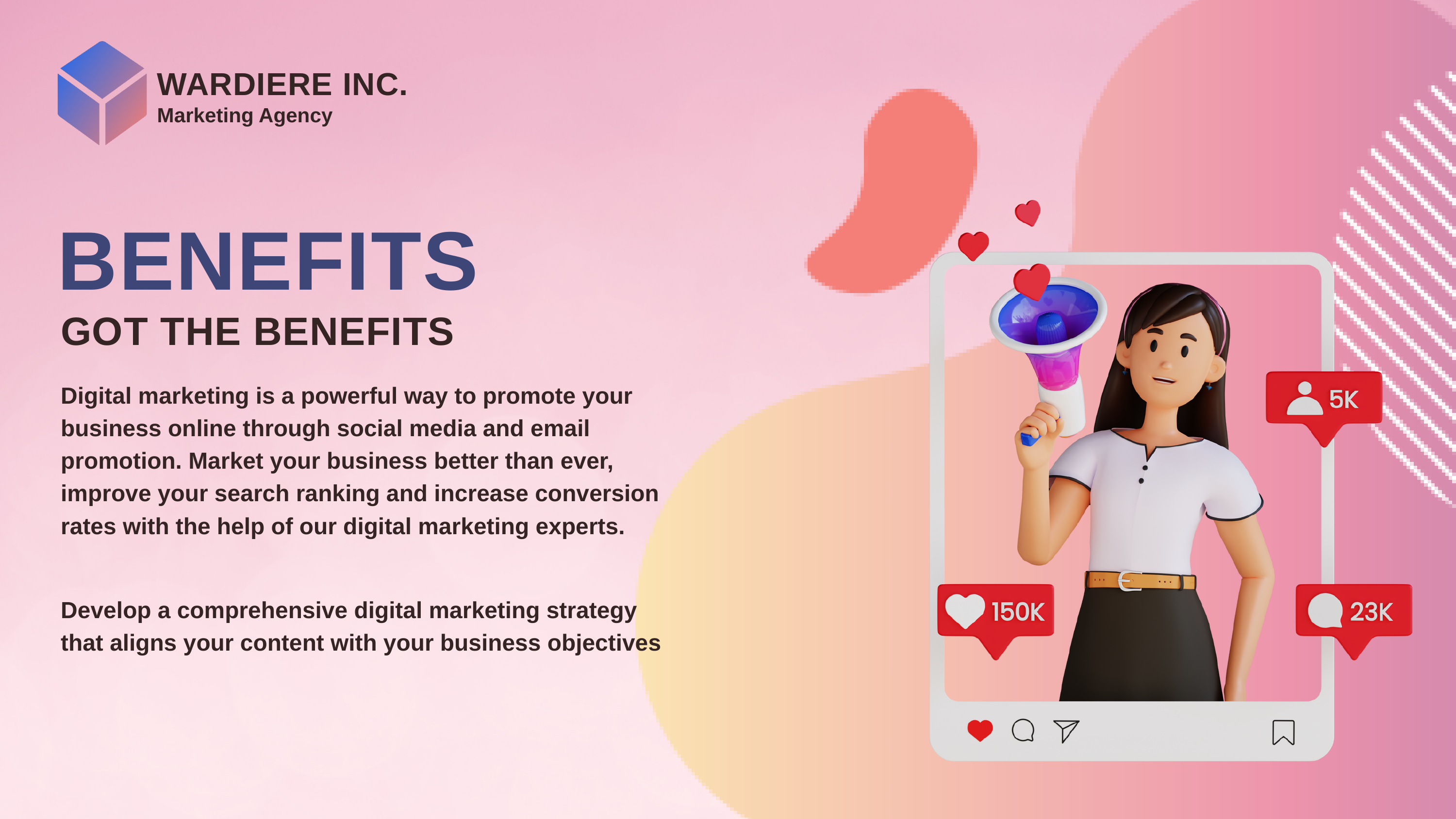

WARDIERE INC.
Marketing Agency
BENEFITS

GOT THE BENEFITS
Digital marketing is a powerful way to promote your business online through social media and email promotion. Market your business better than ever, improve your search ranking and increase conversion rates with the help of our digital marketing experts.
Develop a comprehensive digital marketing strategy that aligns your content with your business objectives